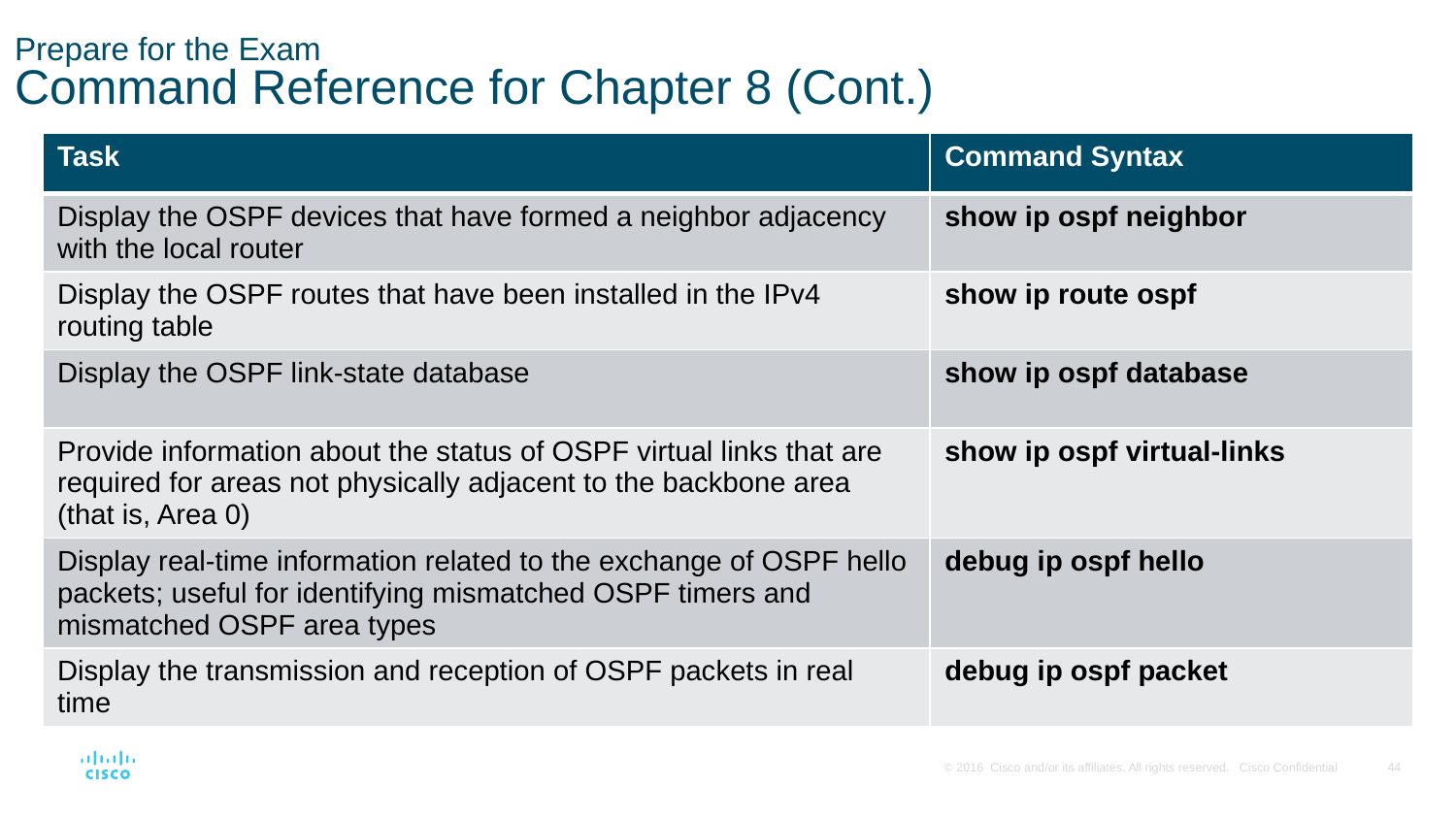

# Prepare for the Exam Command Reference for Chapter 8 (Cont.)
| Task | Command Syntax |
| --- | --- |
| Display the OSPF devices that have formed a neighbor adjacency with the local router | show ip ospf neighbor |
| Display the OSPF routes that have been installed in the IPv4 routing table | show ip route ospf |
| Display the OSPF link-state database | show ip ospf database |
| Provide information about the status of OSPF virtual links that are required for areas not physically adjacent to the backbone area (that is, Area 0) | show ip ospf virtual-links |
| Display real-time information related to the exchange of OSPF hello packets; useful for identifying mismatched OSPF timers and mismatched OSPF area types | debug ip ospf hello |
| Display the transmission and reception of OSPF packets in real time | debug ip ospf packet |